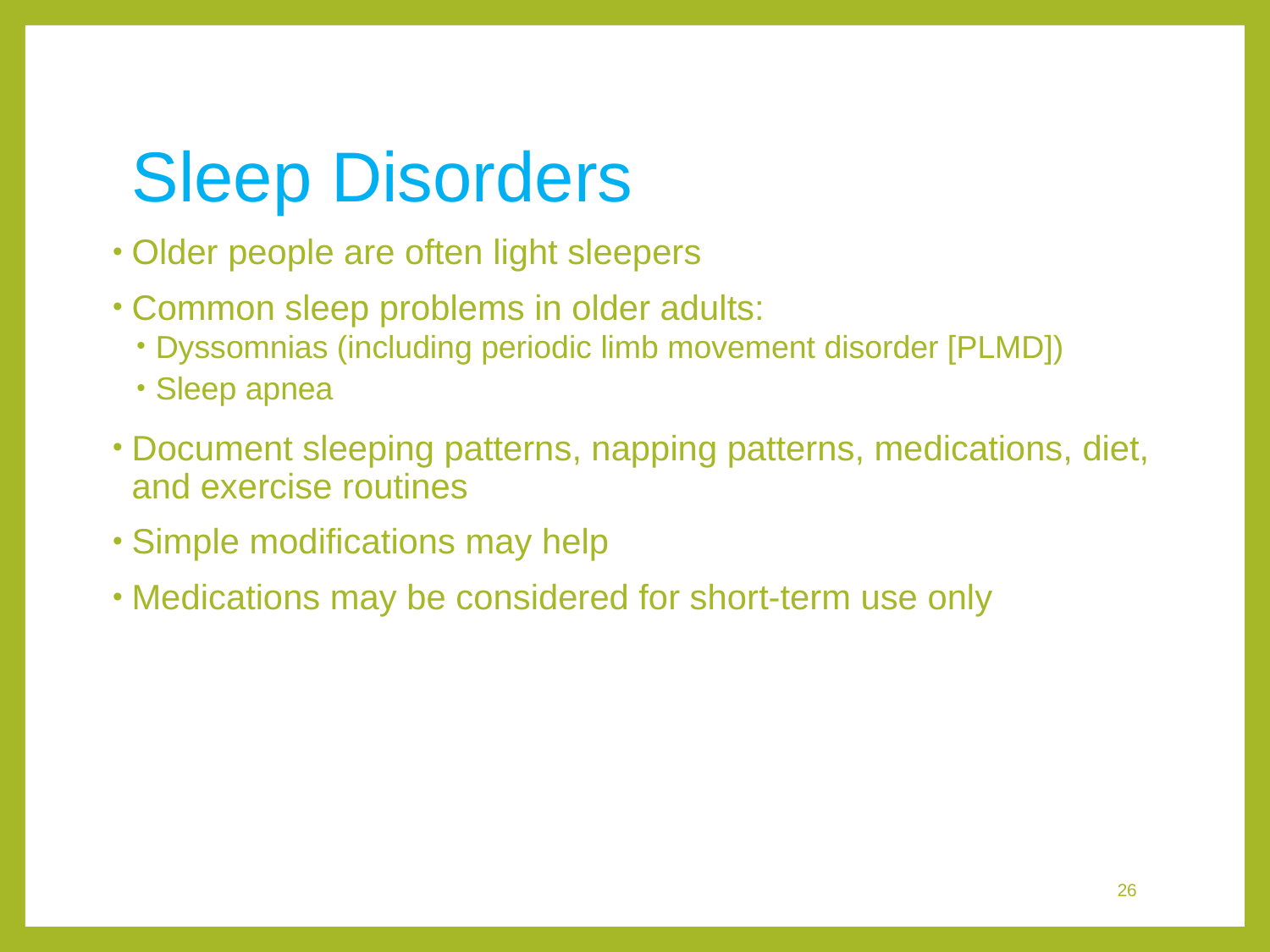

# Sleep Disorders
Older people are often light sleepers
Common sleep problems in older adults:
Dyssomnias (including periodic limb movement disorder [PLMD])
Sleep apnea
Document sleeping patterns, napping patterns, medications, diet, and exercise routines
Simple modifications may help
Medications may be considered for short-term use only
 26